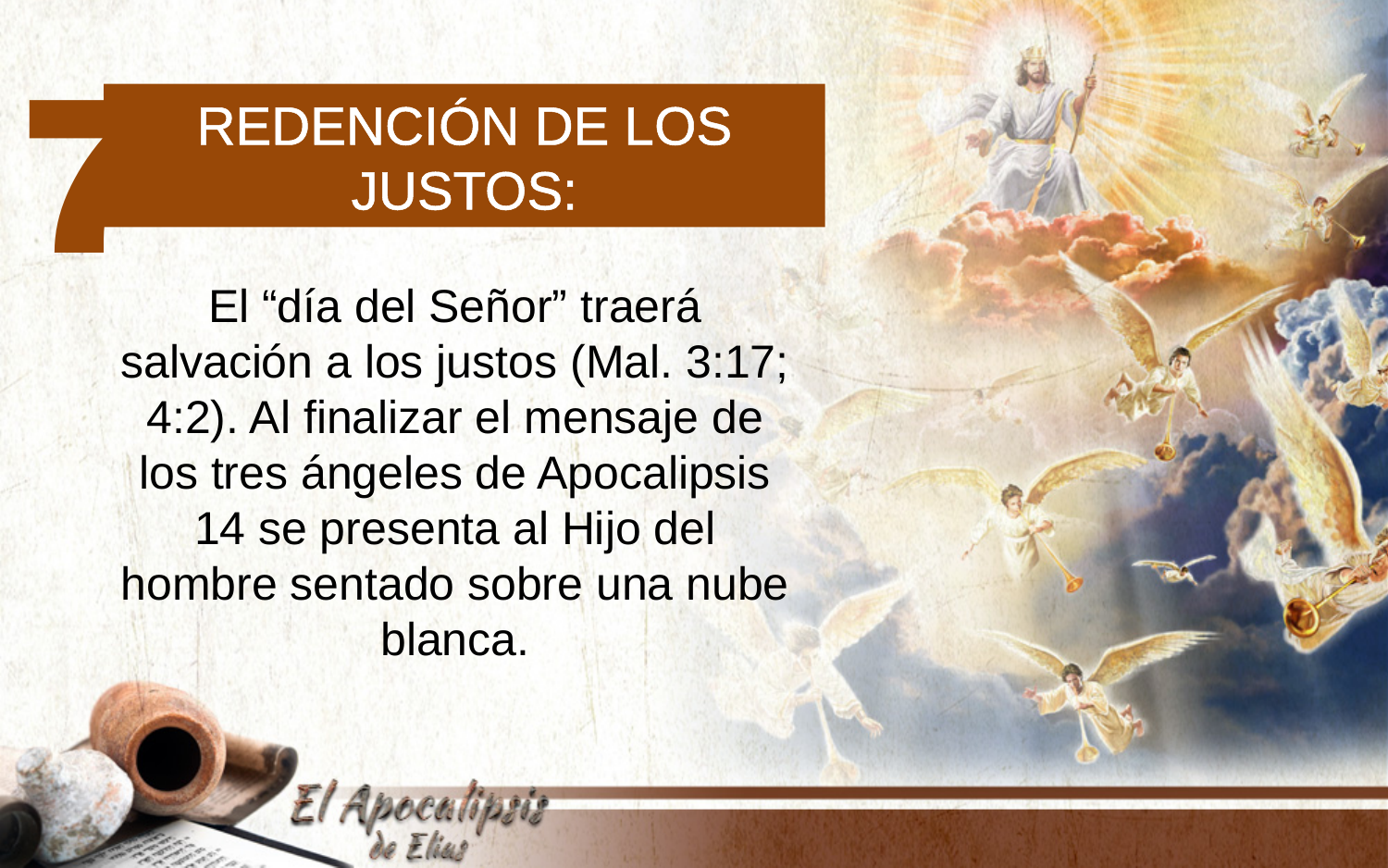

7
Redención de los justos:
El “día del Señor” traerá salvación a los justos (Mal. 3:17; 4:2). Al finalizar el mensaje de los tres ángeles de Apocalipsis
14 se presenta al Hijo del hombre sentado sobre una nube blanca.